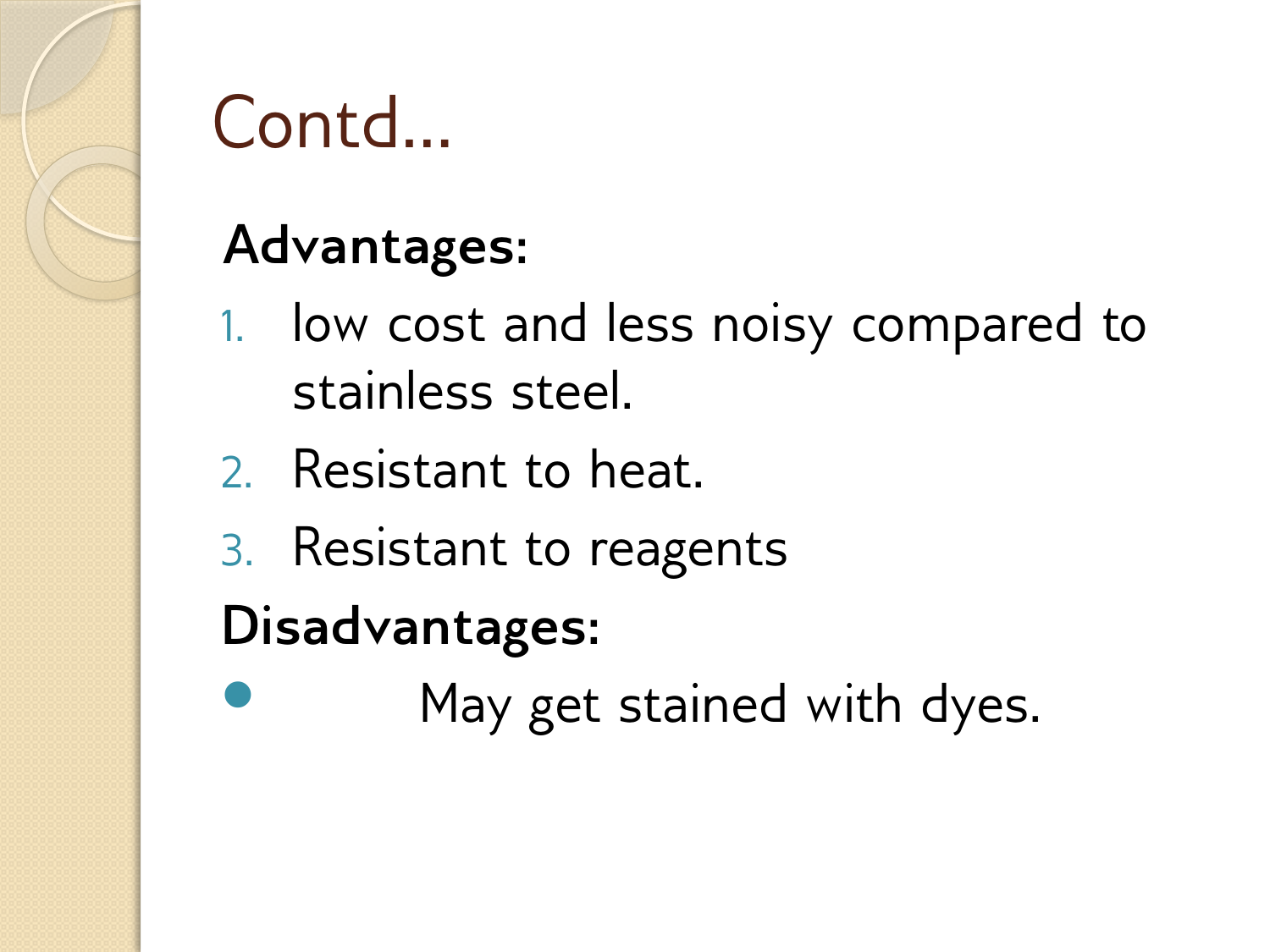

# Contd…
Advantages:
low cost and less noisy compared to stainless steel.
Resistant to heat.
Resistant to reagents
Disadvantages:
	May get stained with dyes.